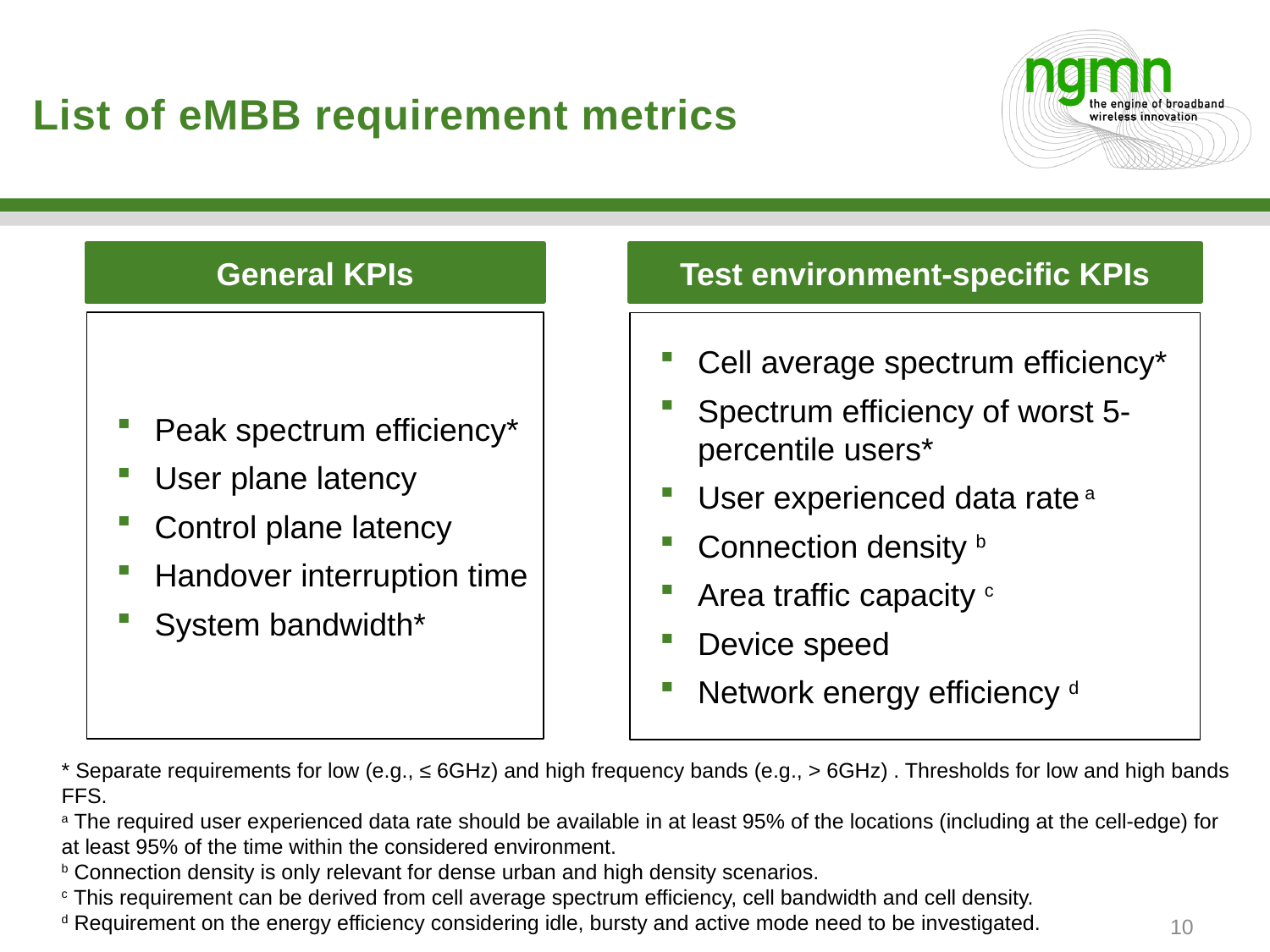

# List of eMBB requirement metrics
General KPIs
Test environment-specific KPIs
Peak spectrum efficiency*
User plane latency
Control plane latency
Handover interruption time
System bandwidth*
Cell average spectrum efficiency*
Spectrum efficiency of worst 5-percentile users*
User experienced data rate a
Connection density b
Area traffic capacity c
Device speed
Network energy efficiency d
* Separate requirements for low (e.g., ≤ 6GHz) and high frequency bands (e.g., > 6GHz) . Thresholds for low and high bands FFS.
a The required user experienced data rate should be available in at least 95% of the locations (including at the cell-edge) for at least 95% of the time within the considered environment.
b Connection density is only relevant for dense urban and high density scenarios.
c This requirement can be derived from cell average spectrum efficiency, cell bandwidth and cell density.
d Requirement on the energy efficiency considering idle, bursty and active mode need to be investigated.
10